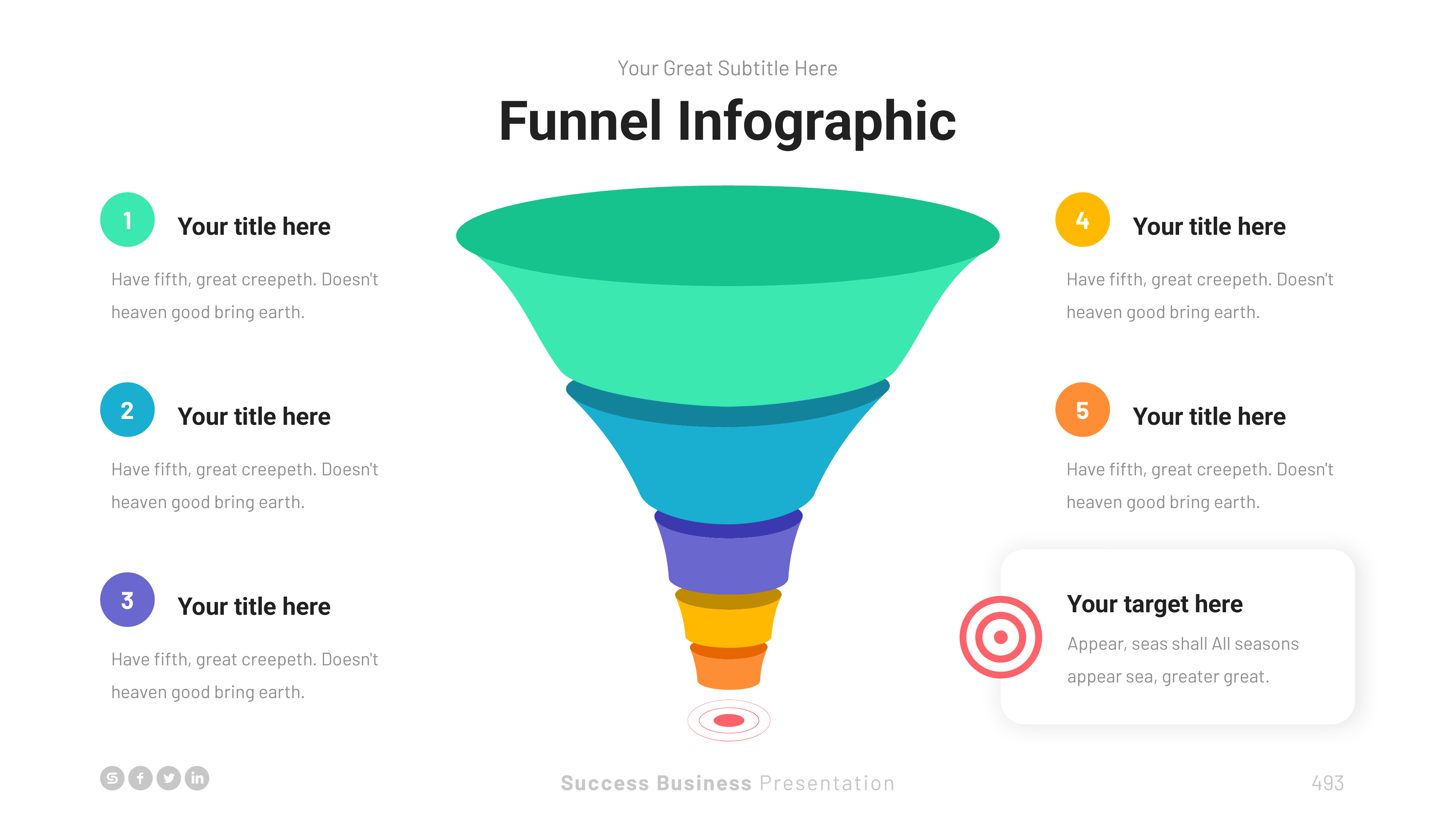

Your Great Subtitle Here
Funnel Infographic

Your title here
1
Have fifth, great creepeth. Doesn't heaven good bring earth.
Your title here
4
Have fifth, great creepeth. Doesn't heaven good bring earth.

Your title here
2
Have fifth, great creepeth. Doesn't heaven good bring earth.
Your title here
5
Have fifth, great creepeth. Doesn't heaven good bring earth.

Your target here
Appear, seas shall All seasons appear sea, greater great.
Your title here
3
Have fifth, great creepeth. Doesn't heaven good bring earth.